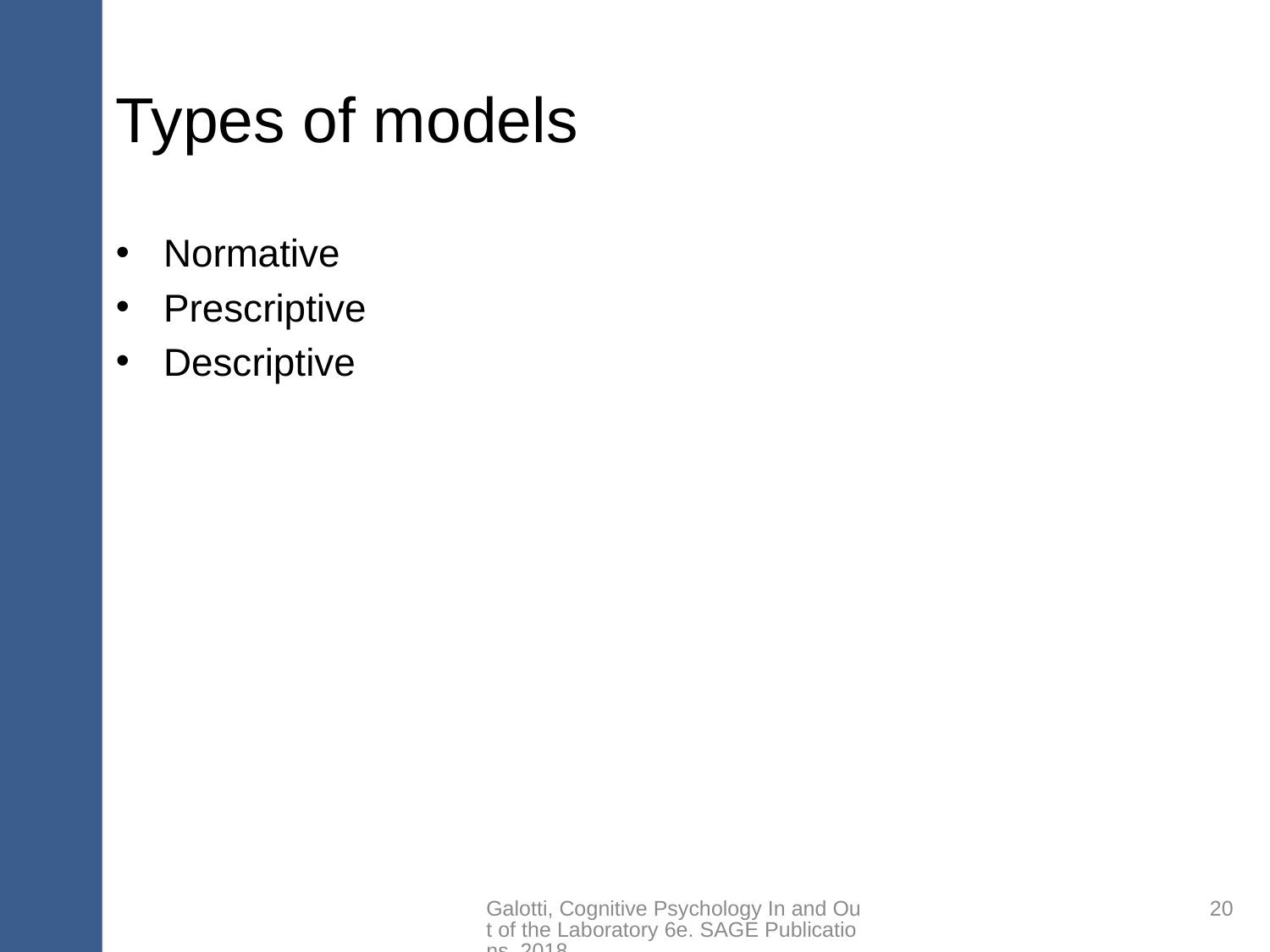

# Types of models
Normative
Prescriptive
Descriptive
Galotti, Cognitive Psychology In and Out of the Laboratory 6e. SAGE Publications, 2018.
20